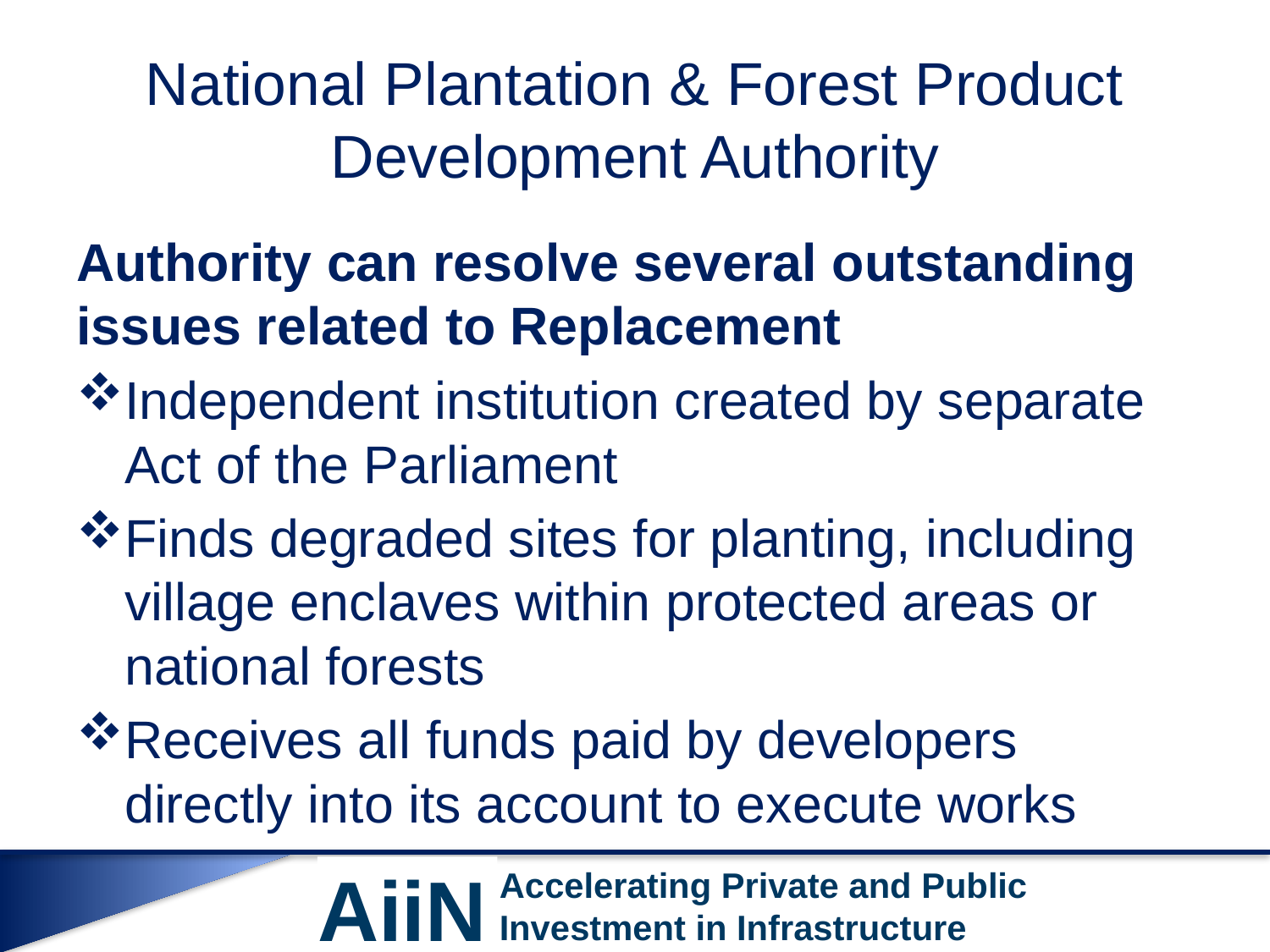

# National Plantation & Forest Product Development Authority
Authority can resolve several outstanding issues related to Replacement
Independent institution created by separate Act of the Parliament
Finds degraded sites for planting, including village enclaves within protected areas or national forests
Receives all funds paid by developers directly into its account to execute works